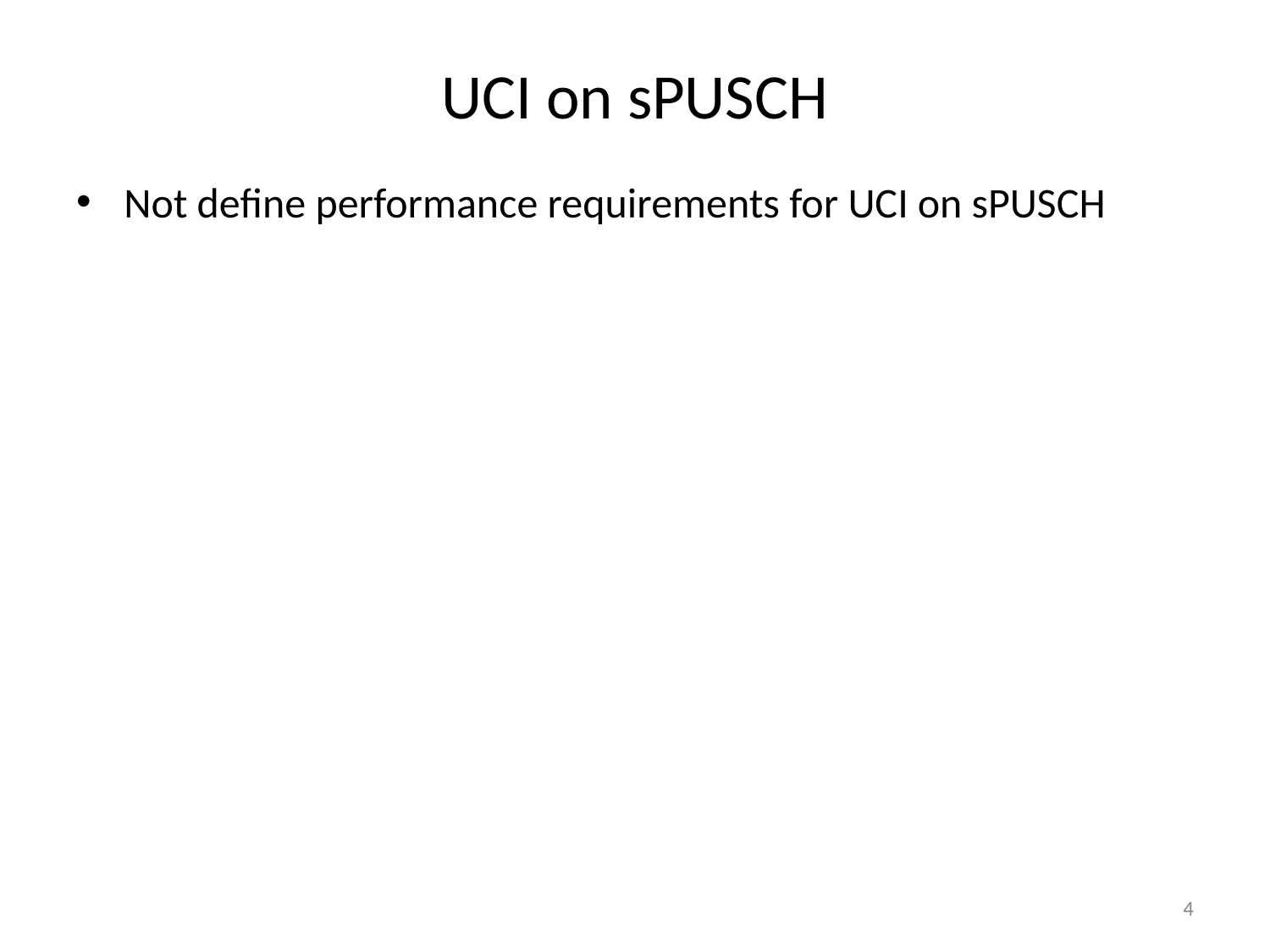

# UCI on sPUSCH
Not define performance requirements for UCI on sPUSCH
4